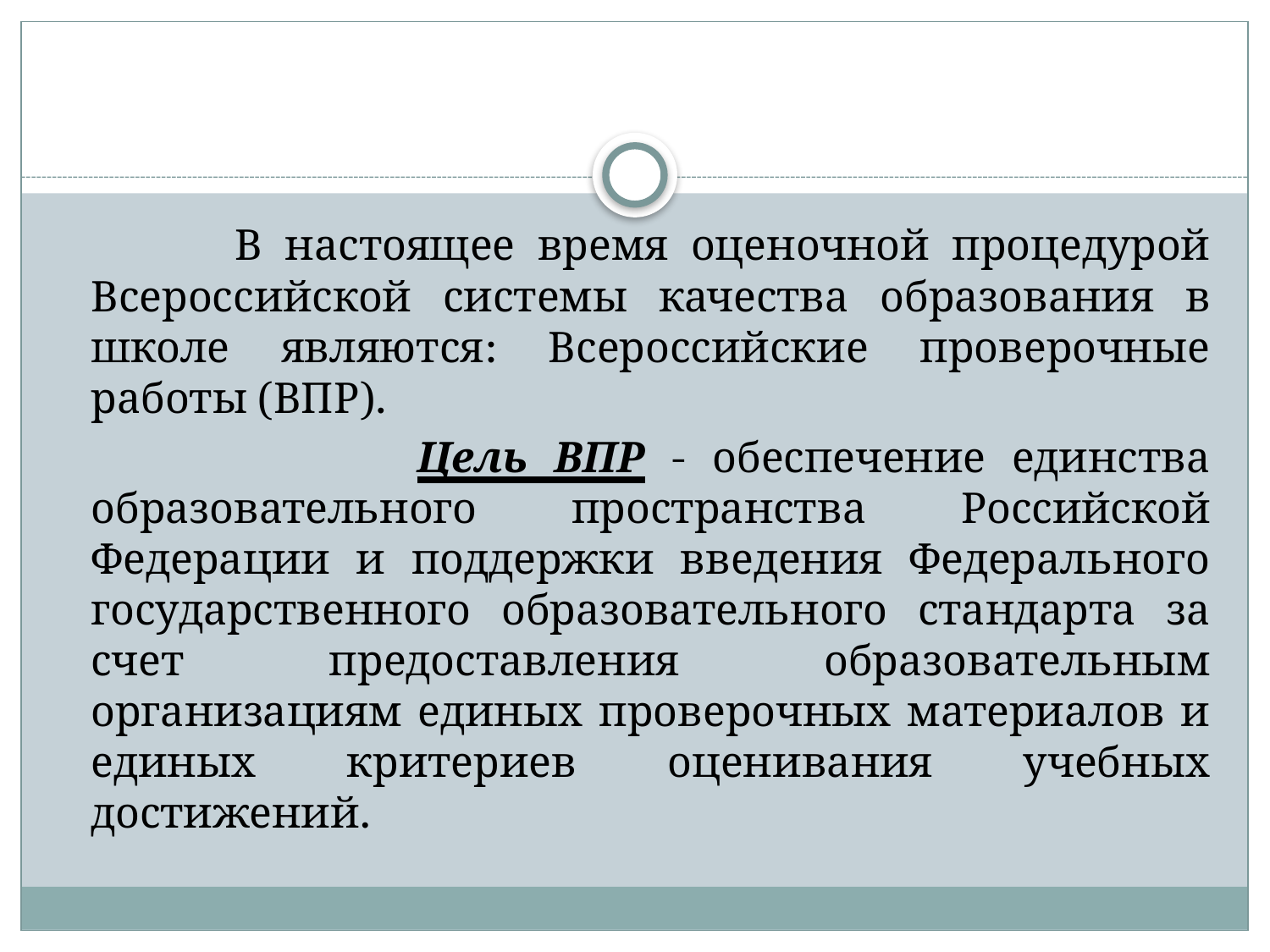

В настоящее время оценочной процедурой Всероссийской системы качества образования в школе являются: Всероссийские проверочные работы (ВПР).
              Цель ВПР - обеспечение единства образовательного пространства Российской Федерации и поддержки введения Федерального государственного образовательного стандарта за счет предоставления образовательным организациям единых проверочных материалов и единых критериев оценивания учебных достижений.